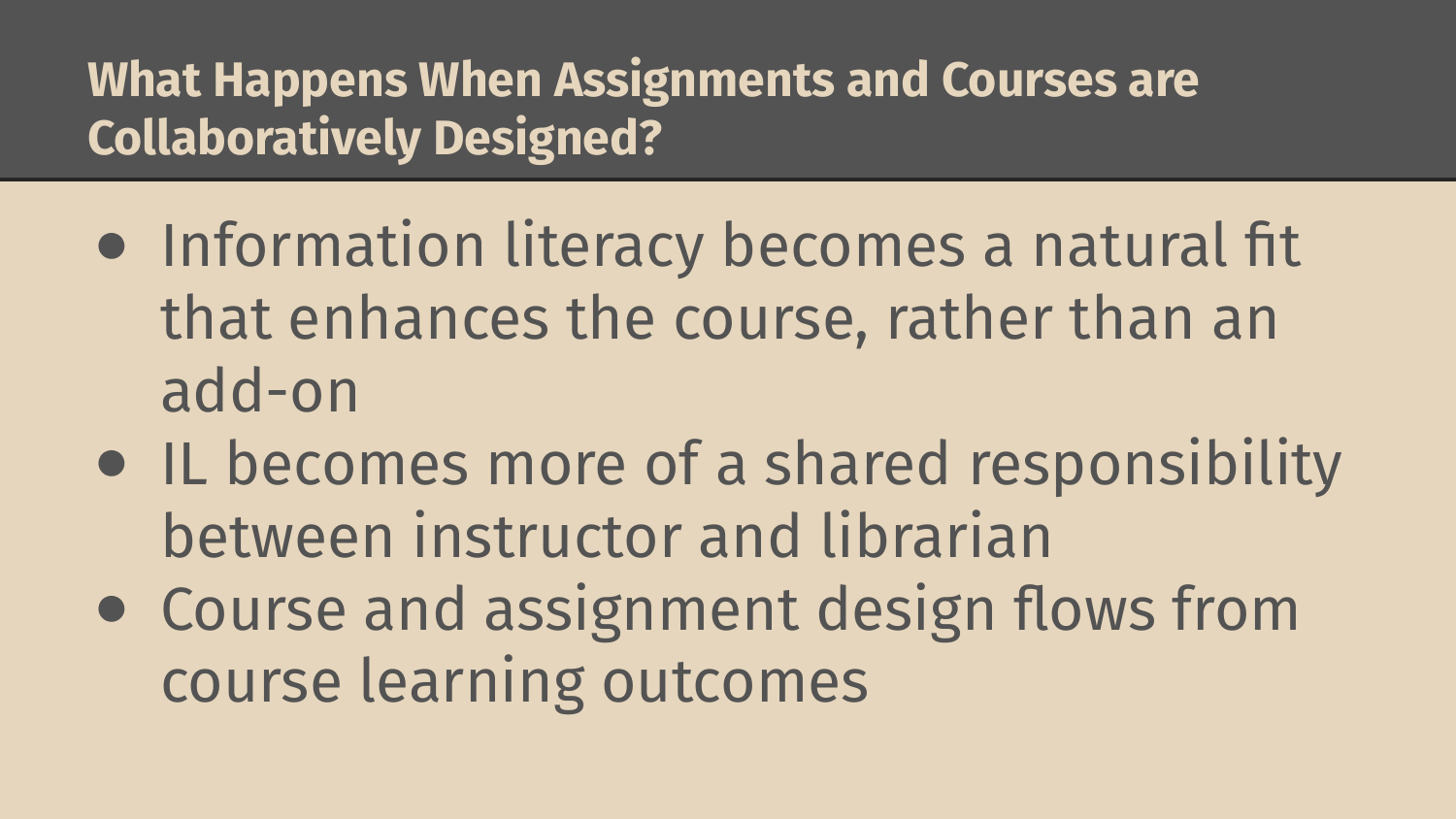

# What Happens When Assignments and Courses are Collaboratively Designed?
Information literacy becomes a natural fit that enhances the course, rather than an add-on
IL becomes more of a shared responsibility between instructor and librarian
Course and assignment design flows from course learning outcomes